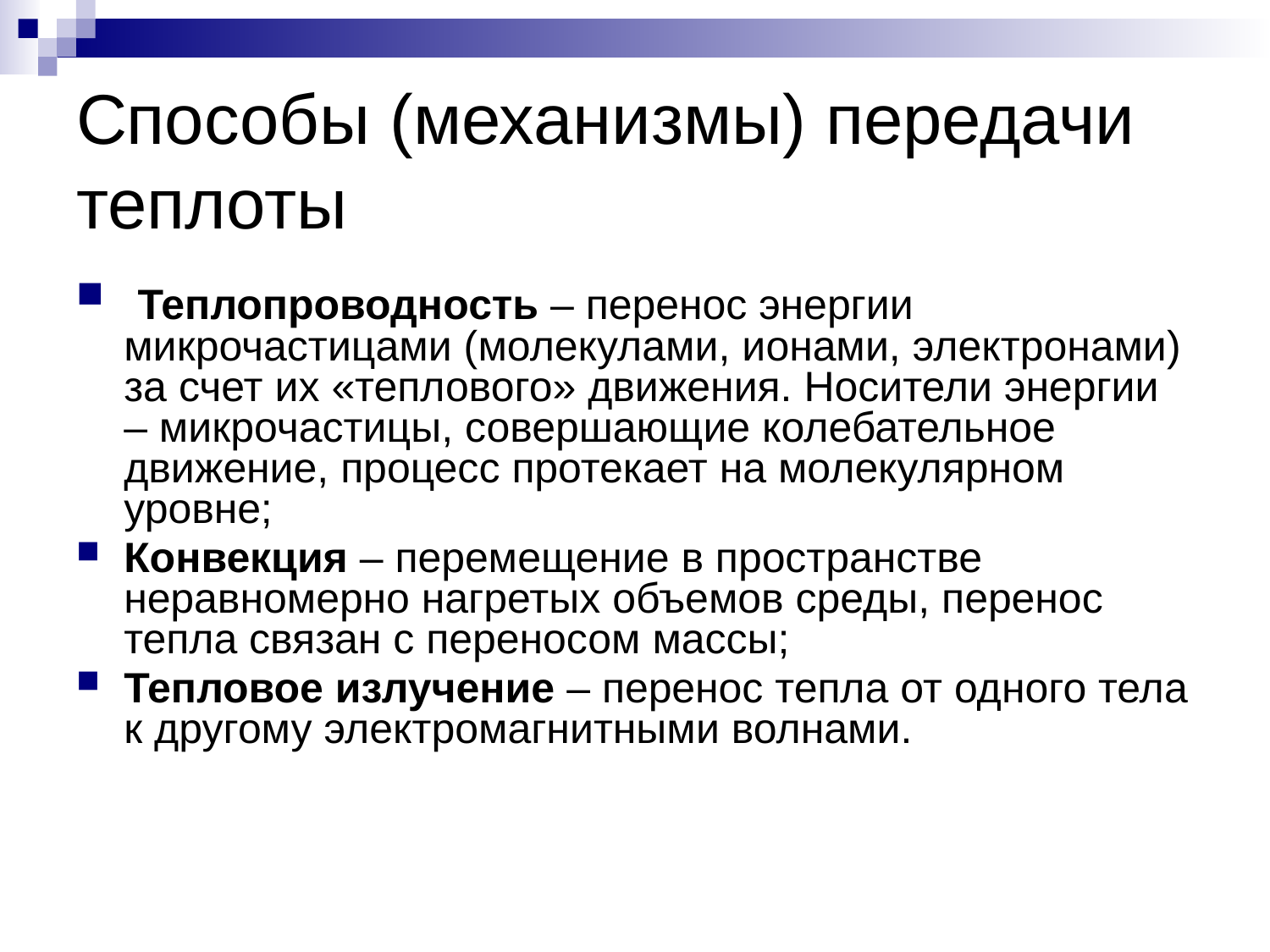

# Способы (механизмы) передачи теплоты
 Теплопроводность – перенос энергии микрочастицами (молекулами, ионами, электронами) за счет их «теплового» движения. Носители энергии – микрочастицы, совершающие колебательное движение, процесс протекает на молекулярном уровне;
Конвекция – перемещение в пространстве неравномерно нагретых объемов среды, перенос тепла связан с переносом массы;
Тепловое излучение – перенос тепла от одного тела к другому электромагнитными волнами.